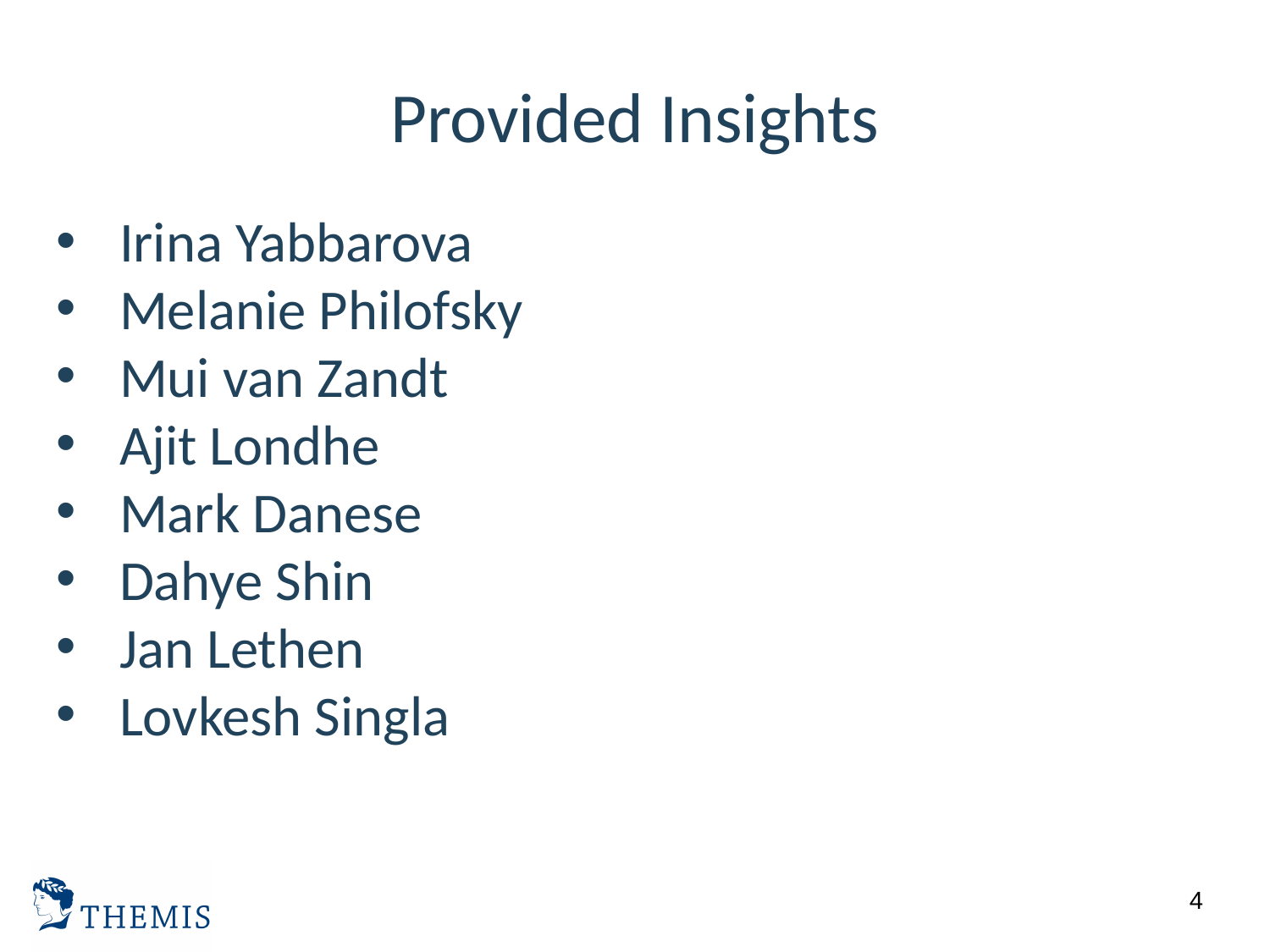

# Provided Insights
Irina Yabbarova
Melanie Philofsky
Mui van Zandt
Ajit Londhe
Mark Danese
Dahye Shin
Jan Lethen
Lovkesh Singla
4